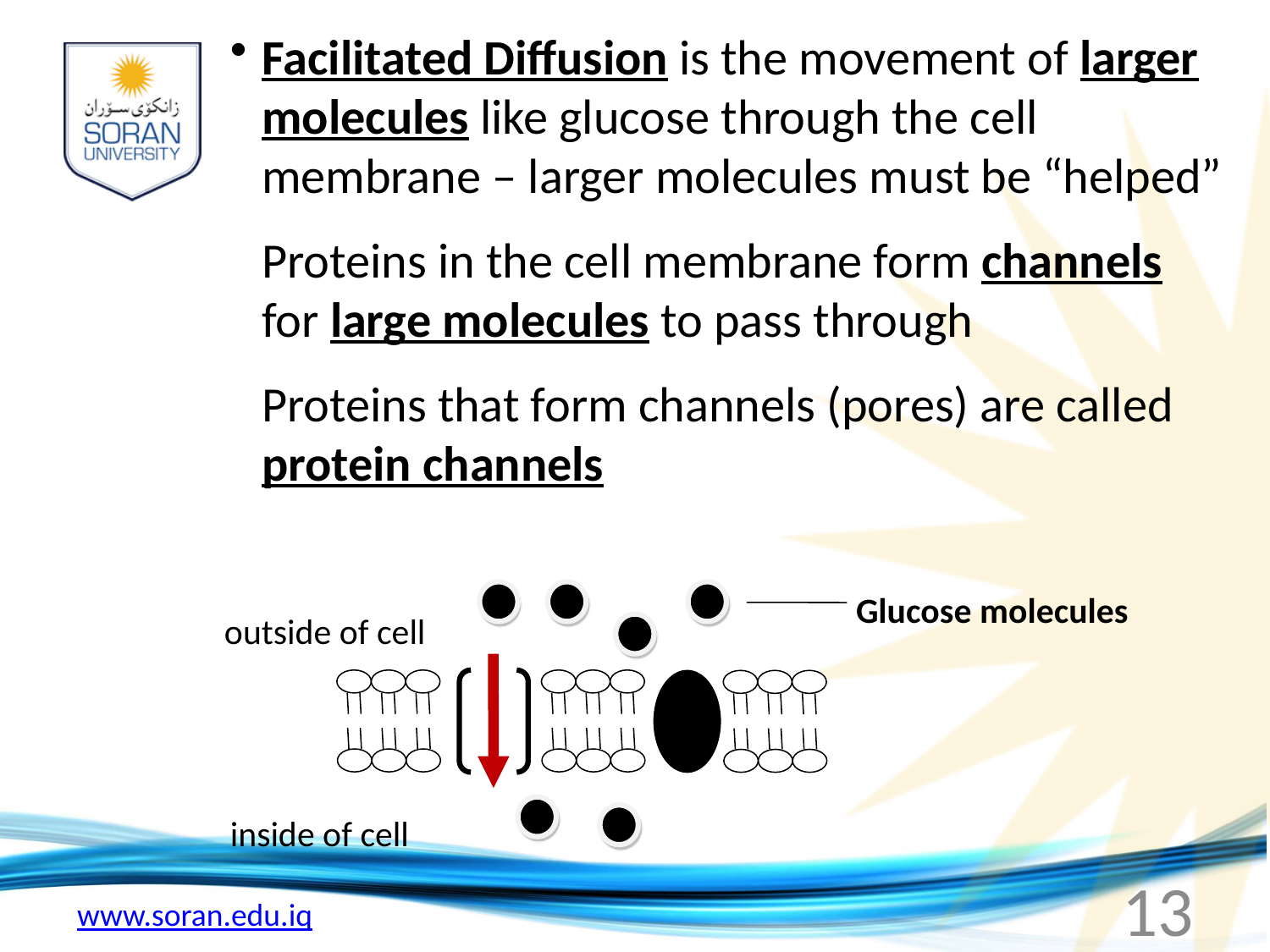

Facilitated Diffusion is the movement of larger molecules like glucose through the cell membrane – larger molecules must be “helped”

Proteins in the cell membrane form channels for large molecules to pass through

Proteins that form channels (pores) are called protein channels

Glucose molecules
outside of cell
inside of cell
13